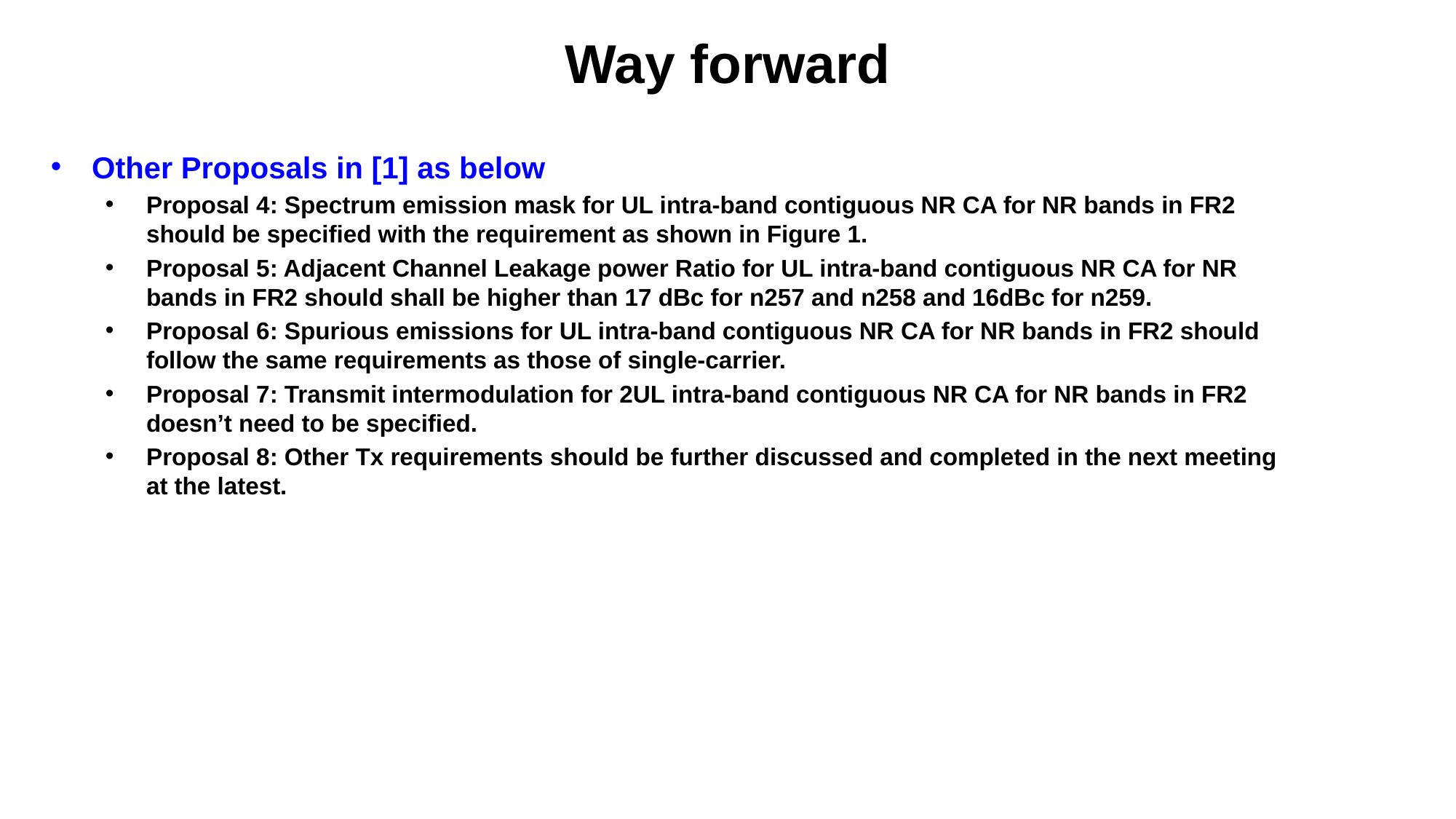

# Way forward
Other Proposals in [1] as below
Proposal 4: Spectrum emission mask for UL intra-band contiguous NR CA for NR bands in FR2 should be specified with the requirement as shown in Figure 1.
Proposal 5: Adjacent Channel Leakage power Ratio for UL intra-band contiguous NR CA for NR bands in FR2 should shall be higher than 17 dBc for n257 and n258 and 16dBc for n259.
Proposal 6: Spurious emissions for UL intra-band contiguous NR CA for NR bands in FR2 should follow the same requirements as those of single-carrier.
Proposal 7: Transmit intermodulation for 2UL intra-band contiguous NR CA for NR bands in FR2 doesn’t need to be specified.
Proposal 8: Other Tx requirements should be further discussed and completed in the next meeting at the latest.